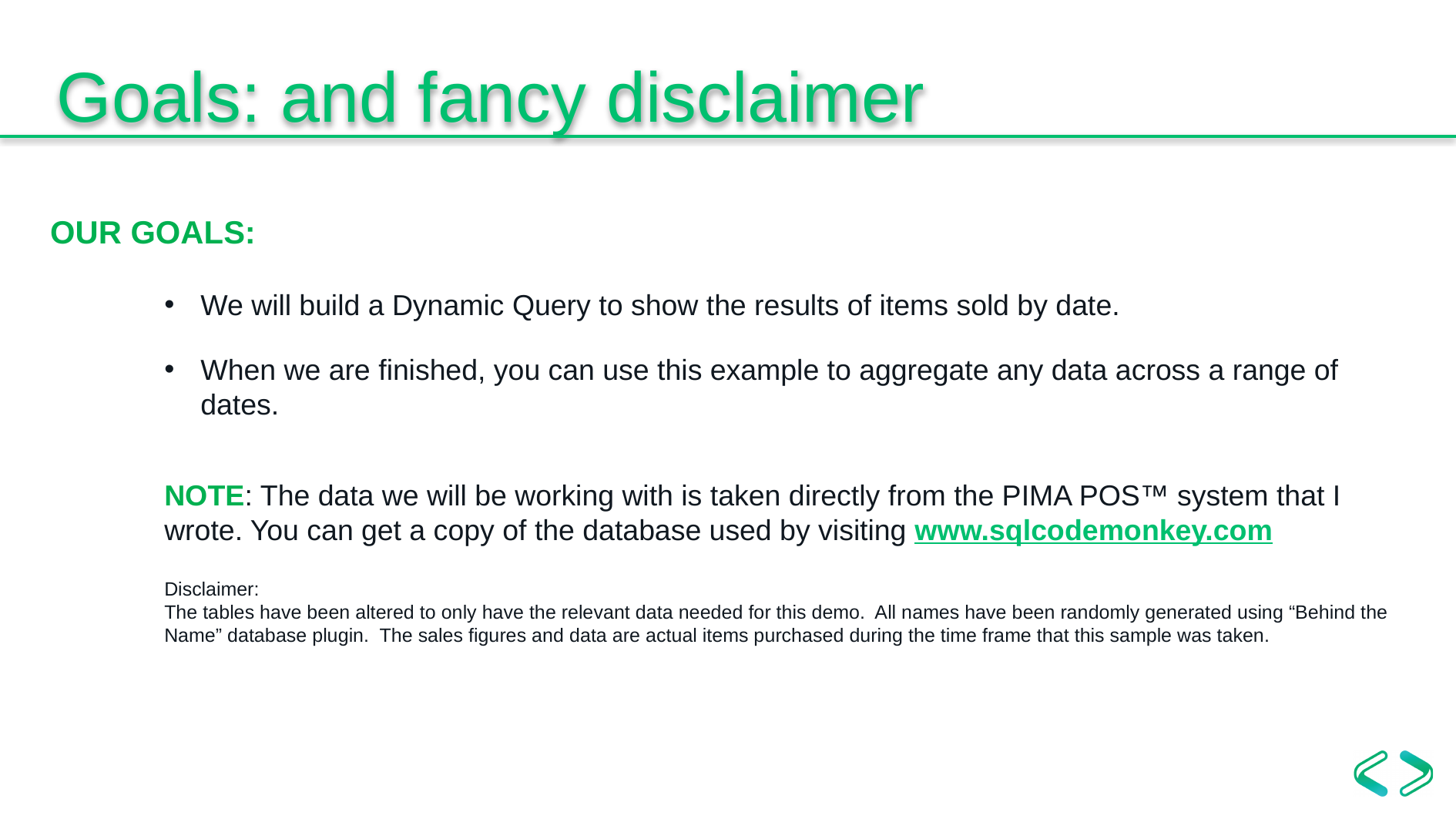

Goals: and fancy disclaimer
OUR GOALS:
We will build a Dynamic Query to show the results of items sold by date.
When we are finished, you can use this example to aggregate any data across a range of dates.
NOTE: The data we will be working with is taken directly from the PIMA POS™ system that I wrote. You can get a copy of the database used by visiting www.sqlcodemonkey.com

Disclaimer:
The tables have been altered to only have the relevant data needed for this demo.  All names have been randomly generated using “Behind the Name” database plugin.  The sales figures and data are actual items purchased during the time frame that this sample was taken.